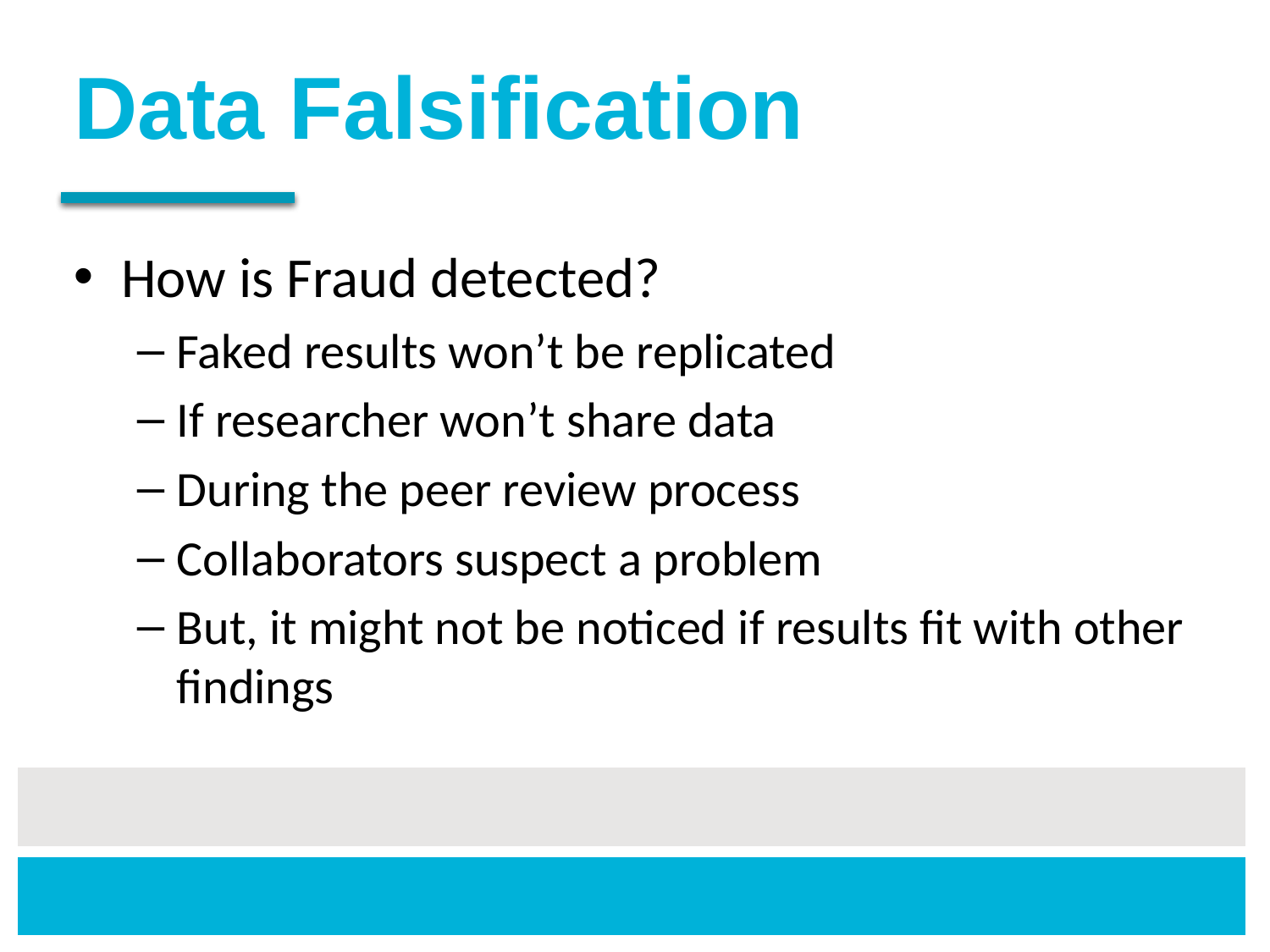

# Data Falsification
How is Fraud detected?
Faked results won’t be replicated
If researcher won’t share data
During the peer review process
Collaborators suspect a problem
But, it might not be noticed if results fit with other findings